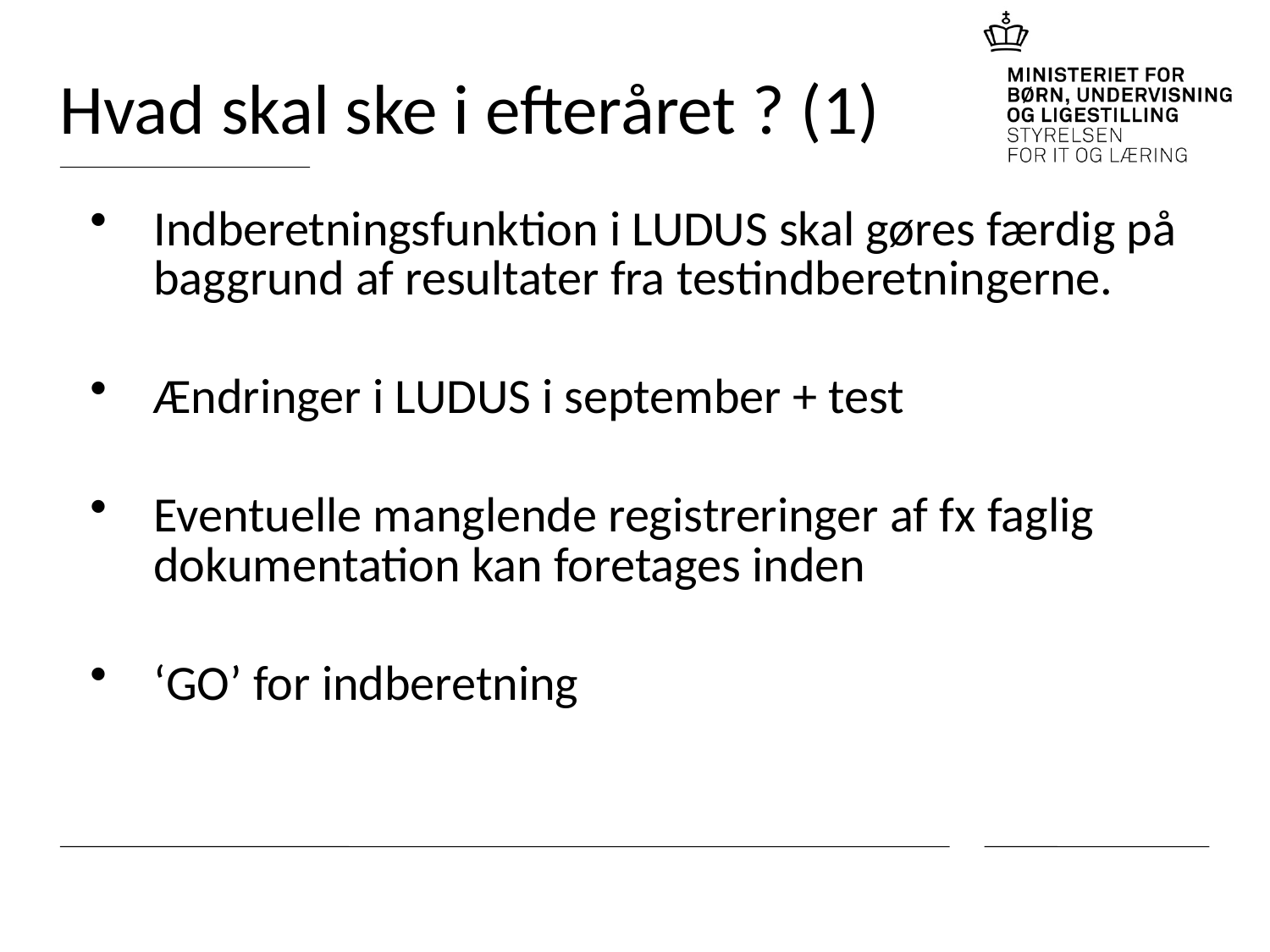

# Hvad skal ske i efteråret ? (1)
Indberetningsfunktion i LUDUS skal gøres færdig på baggrund af resultater fra testindberetningerne.

Ændringer i LUDUS i september + test

Eventuelle manglende registreringer af fx faglig dokumentation kan foretages inden

‘GO’ for indberetning